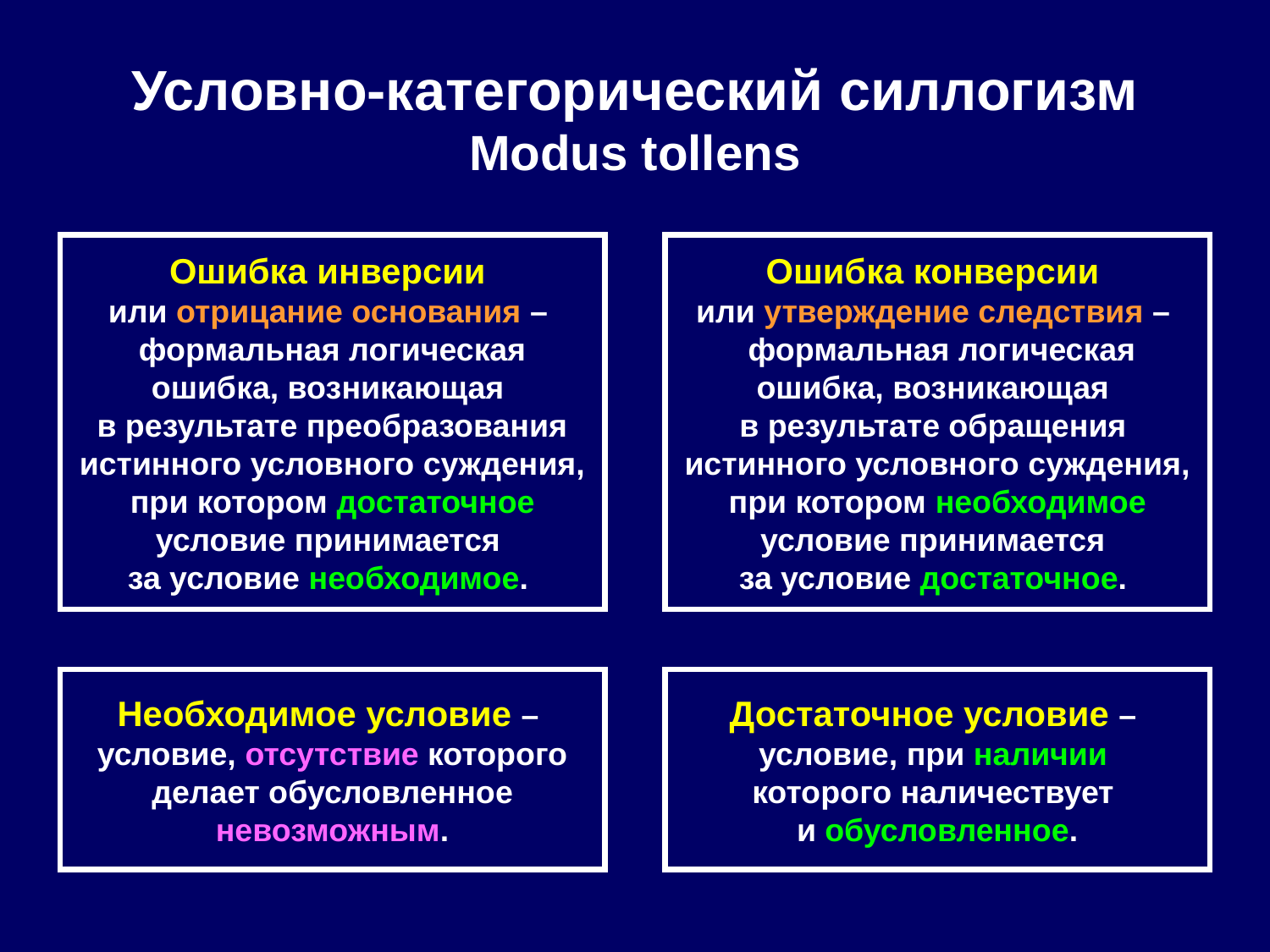

# Условно-категорический силлогизм Modus tollens
Ошибка инверсии
или отрицание основания –
формальная логическая ошибка, возникающая
в результате преобразования истинного условного суждения, при котором достаточное условие принимается
за условие необходимое.
Ошибка конверсии
или утверждение следствия –
 формальная логическая ошибка, возникающая
в результате обращения
истинного условного суждения, при котором необходимое условие принимается
за условие достаточное.
Необходимое условие –
условие, отсутствие которого делает обусловленное невозможным.
Достаточное условие –
условие, при наличии
которого наличествует
и обусловленное.